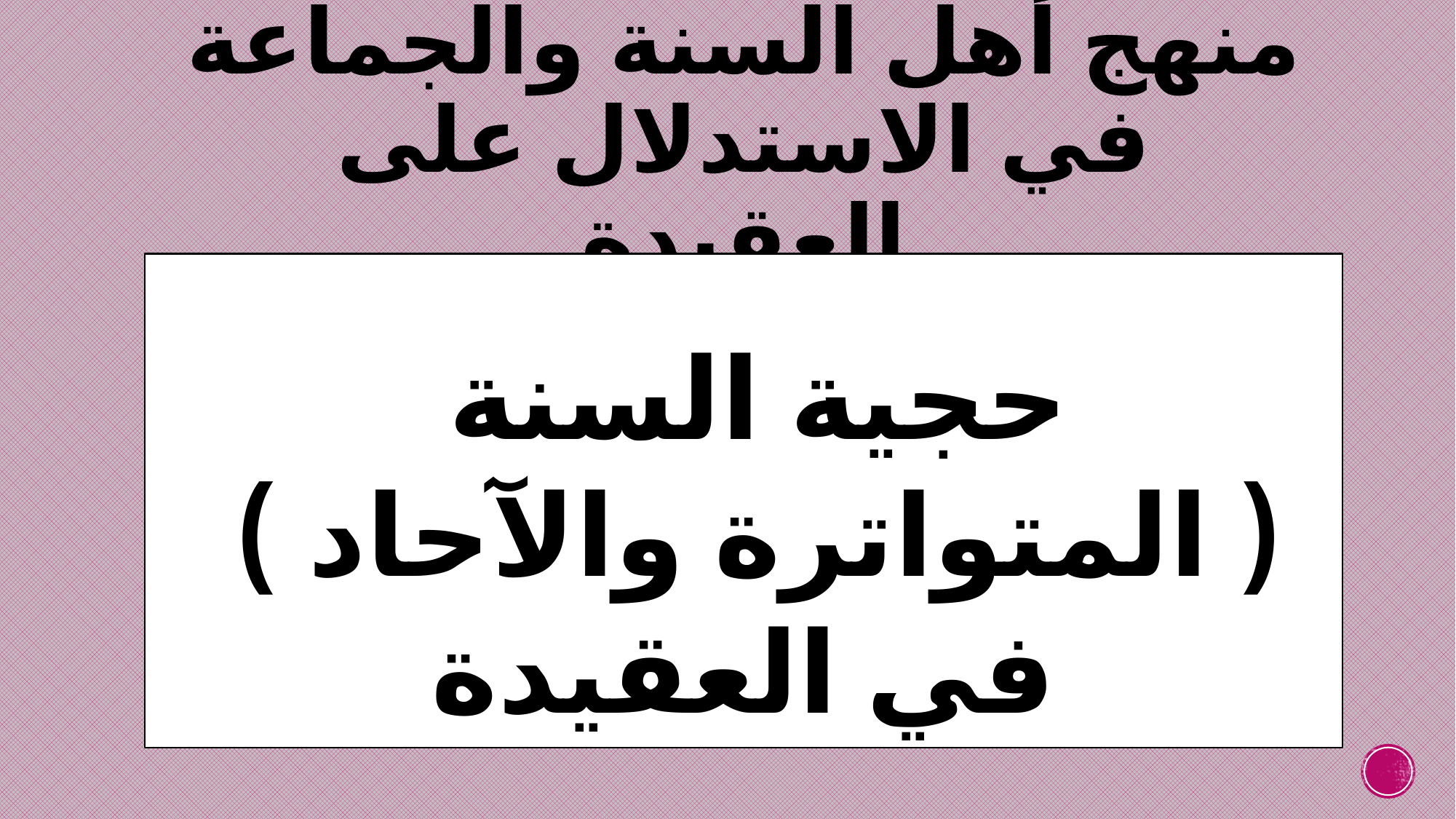

# منهج أهل السنة والجماعة في الاستدلال على العقيدة

حجية السنة
( المتواترة والآحاد )
في العقيدة